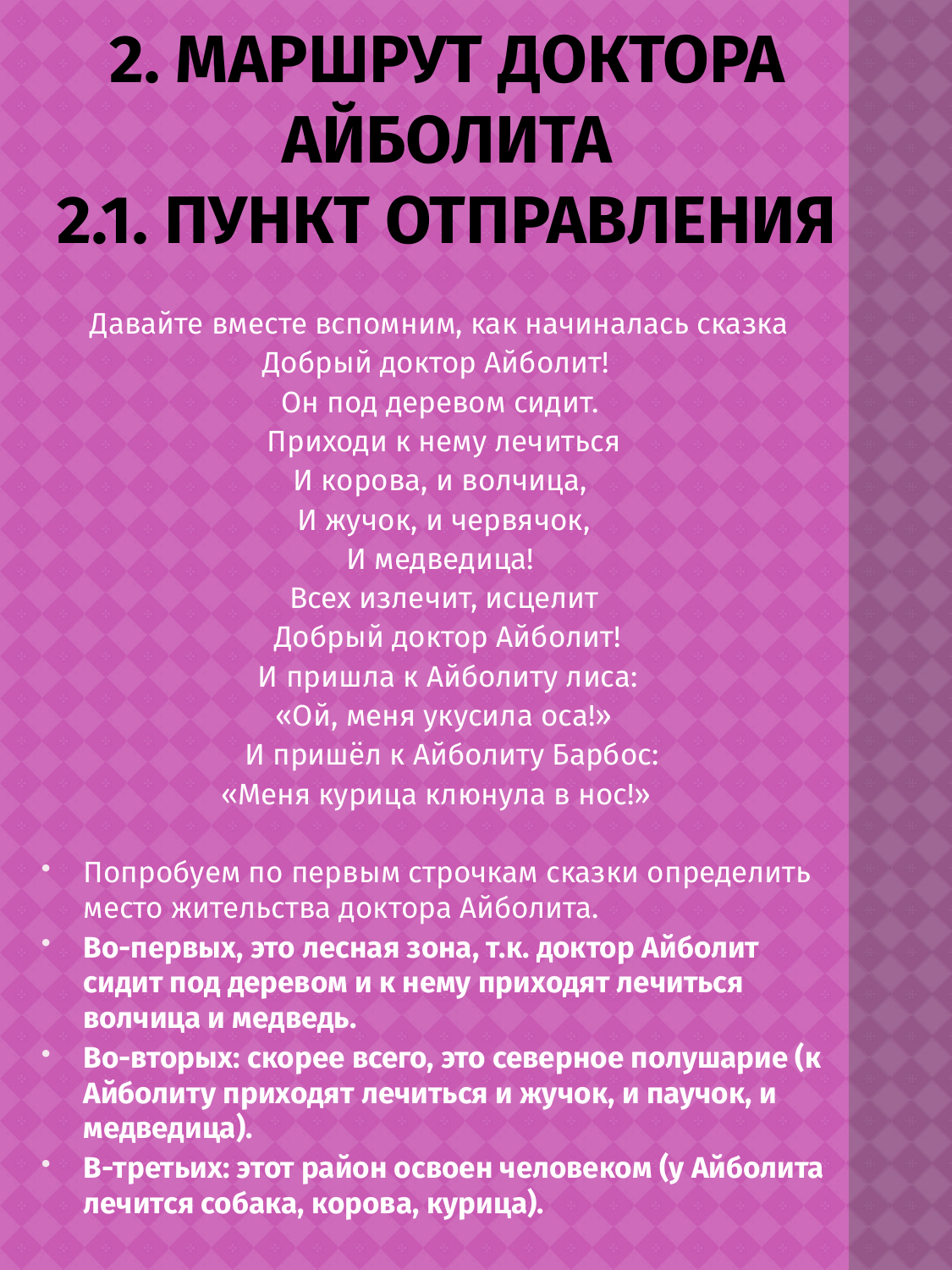

# 2. Маршрут доктора Айболита 2.1. Пункт отправления
 Давайте вместе вспомним, как начиналась сказка
Добрый доктор Айболит!
 Он под деревом сидит.
  Приходи к нему лечиться
 И корова, и волчица,
  И жучок, и червячок,
 И медведица!
  Всех излечит, исцелит
   Добрый доктор Айболит!
   И пришла к Айболиту лиса:
  «Ой, меня укусила оса!»
    И пришёл к Айболиту Барбос:
«Меня курица клюнула в нос!»

Попробуем по первым строчкам сказки определить место жительства доктора Айболита.
Во-первых, это лесная зона, т.к. доктор Айболит сидит под деревом и к нему приходят лечиться волчица и медведь.
Во-вторых: скорее всего, это северное полушарие (к Айболиту приходят лечиться и жучок, и паучок, и медведица).
В-третьих: этот район освоен человеком (у Айболита лечится собака, корова, курица).